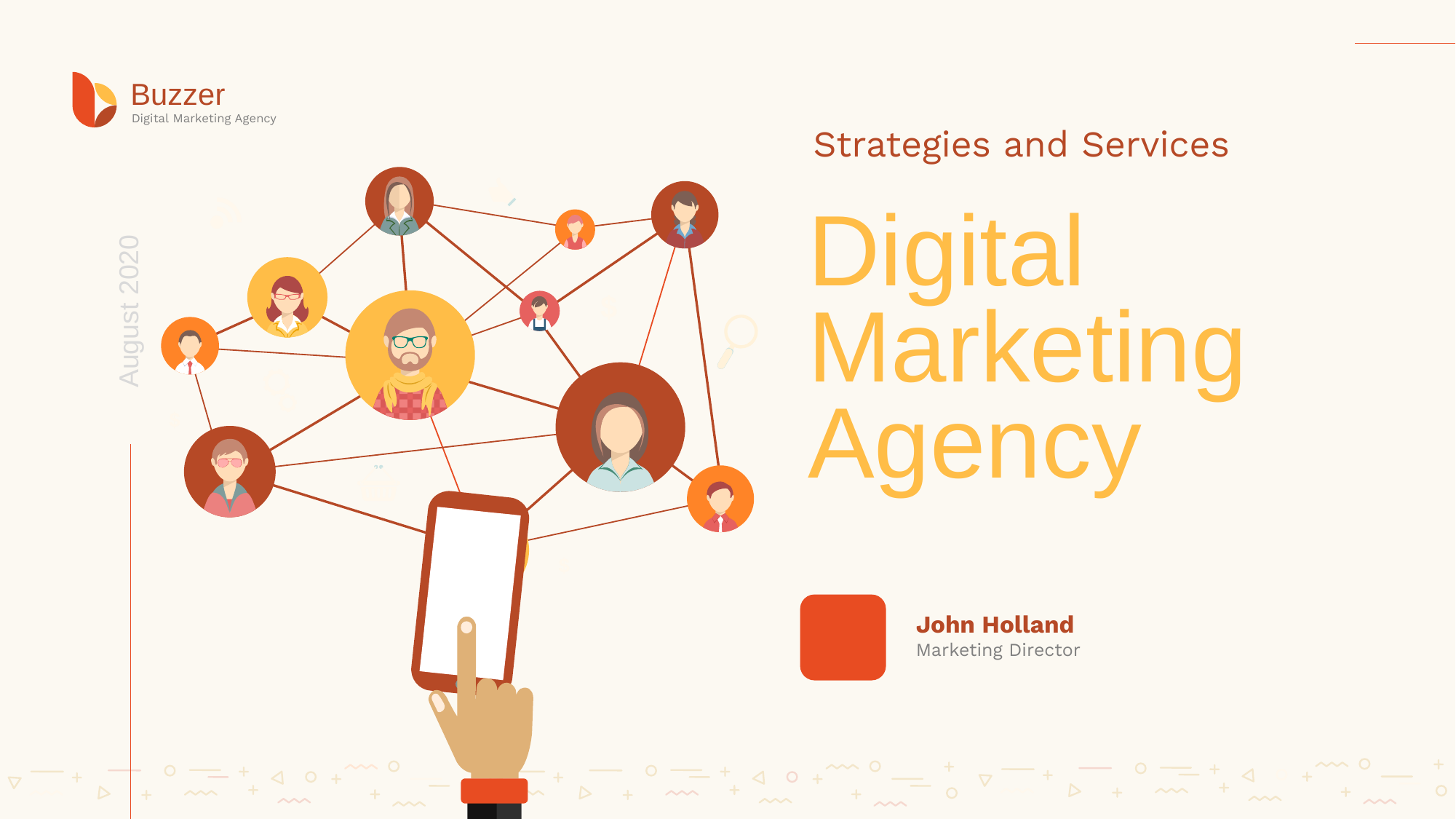

Buzzer
Digital Marketing Agency
Strategies and Services

$

$

$

Digital Marketing Agency
August 2020

John Holland
Marketing Director